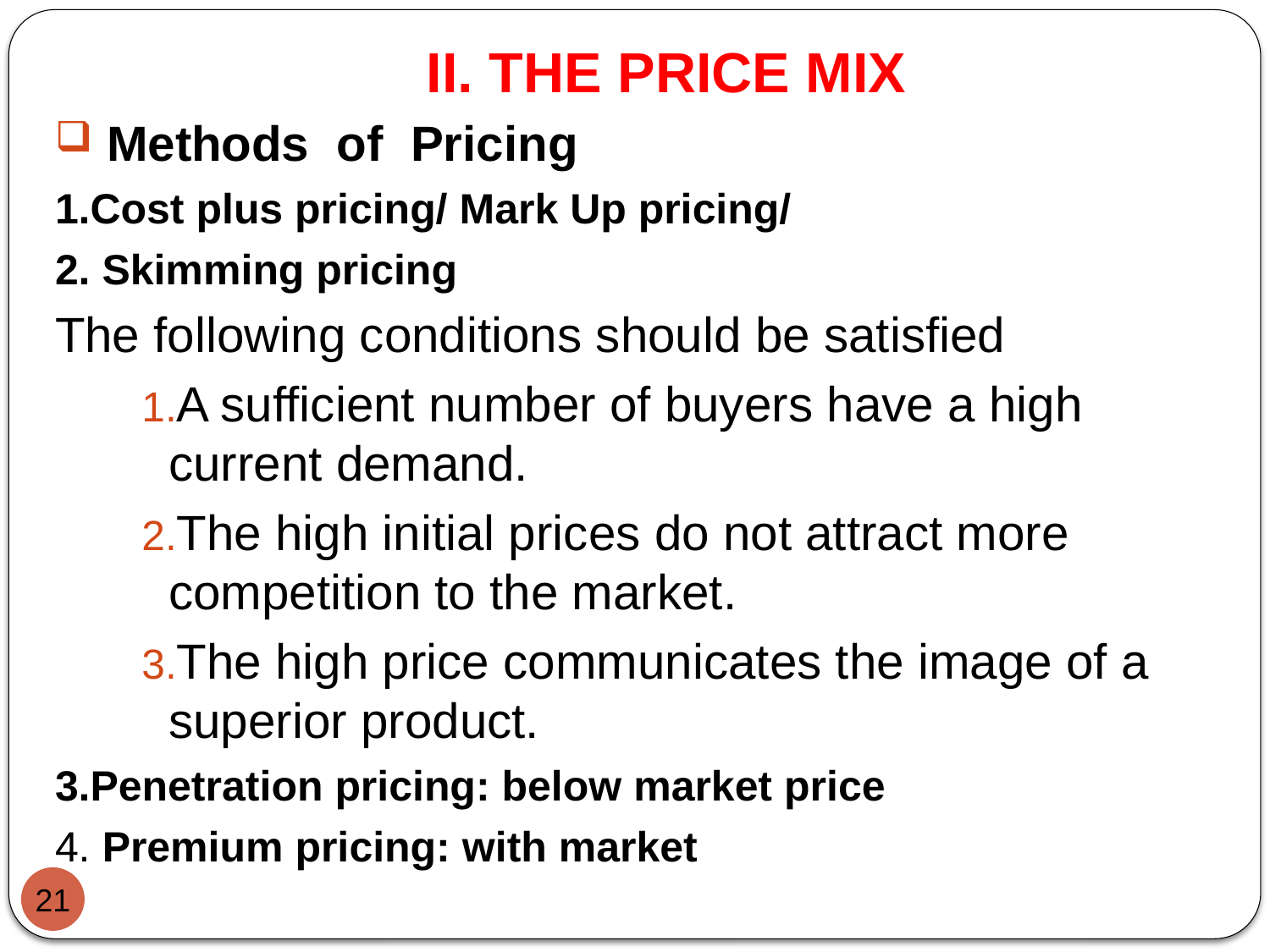

# II. THE PRICE MIX
 Methods  of  Pricing
1.Cost plus pricing/ Mark Up pricing/
2. Skimming pricing
The following conditions should be satisfied
A sufficient number of buyers have a high current demand.
The high initial prices do not attract more competition to the market.
The high price communicates the image of a superior product.
3.Penetration pricing: below market price
4. Premium pricing: with market

21